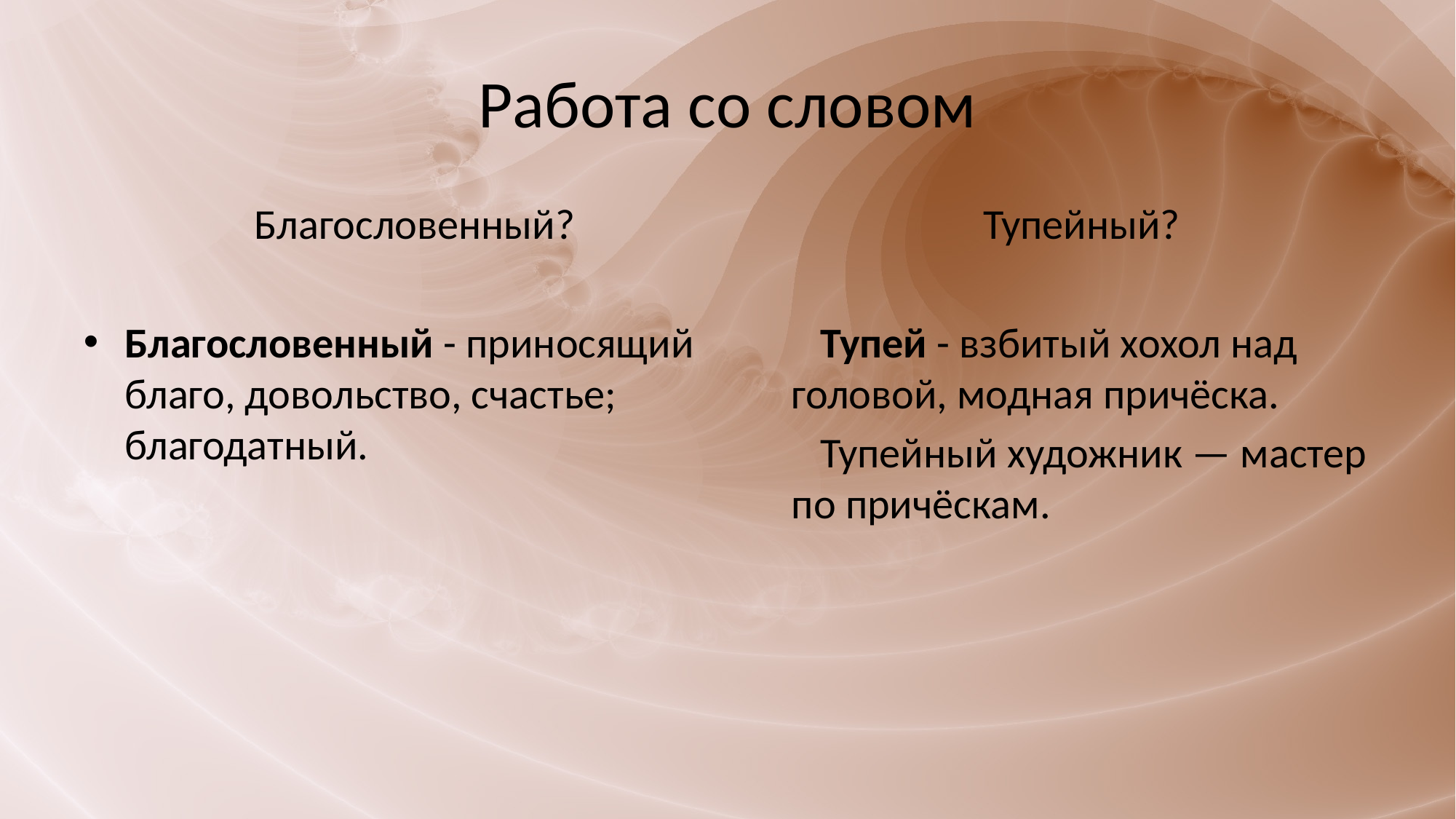

# Работа со словом
	Благословенный?

Благословенный - приносящий благо, довольство, счастье; благодатный.

	Тупейный?

	   Тупей - взбитый хохол над головой, модная причёска.
	   Тупейный художник — мастер по причёскам.